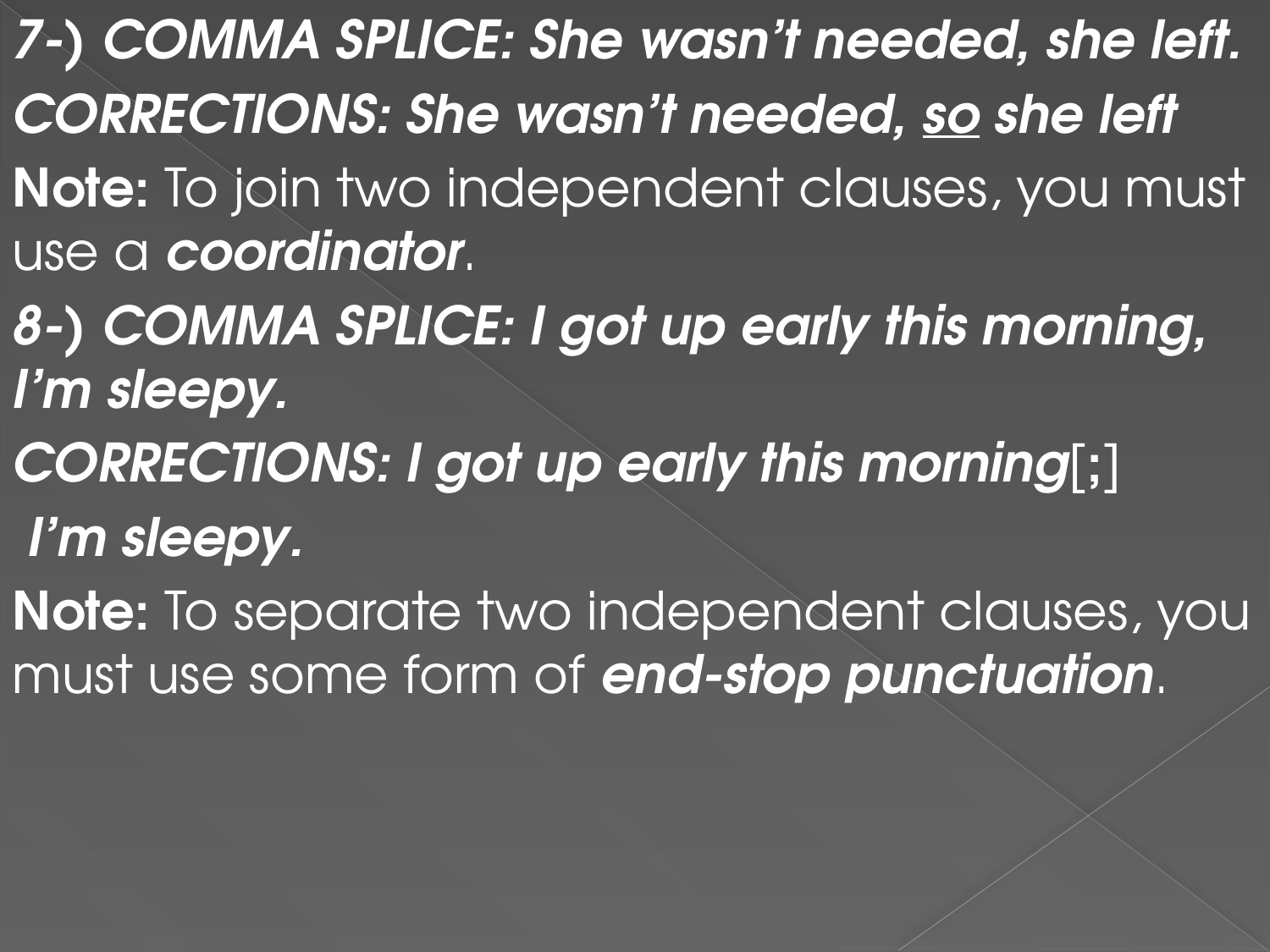

7-) COMMA SPLICE: She wasn’t needed, she left.
CORRECTIONS: She wasn’t needed, so she left
Note: To join two independent clauses, you must use a coordinator.
8-) COMMA SPLICE: I got up early this morning, I’m sleepy.
CORRECTIONS: I got up early this morning[;]
 I’m sleepy.
Note: To separate two independent clauses, you must use some form of end-stop punctuation.